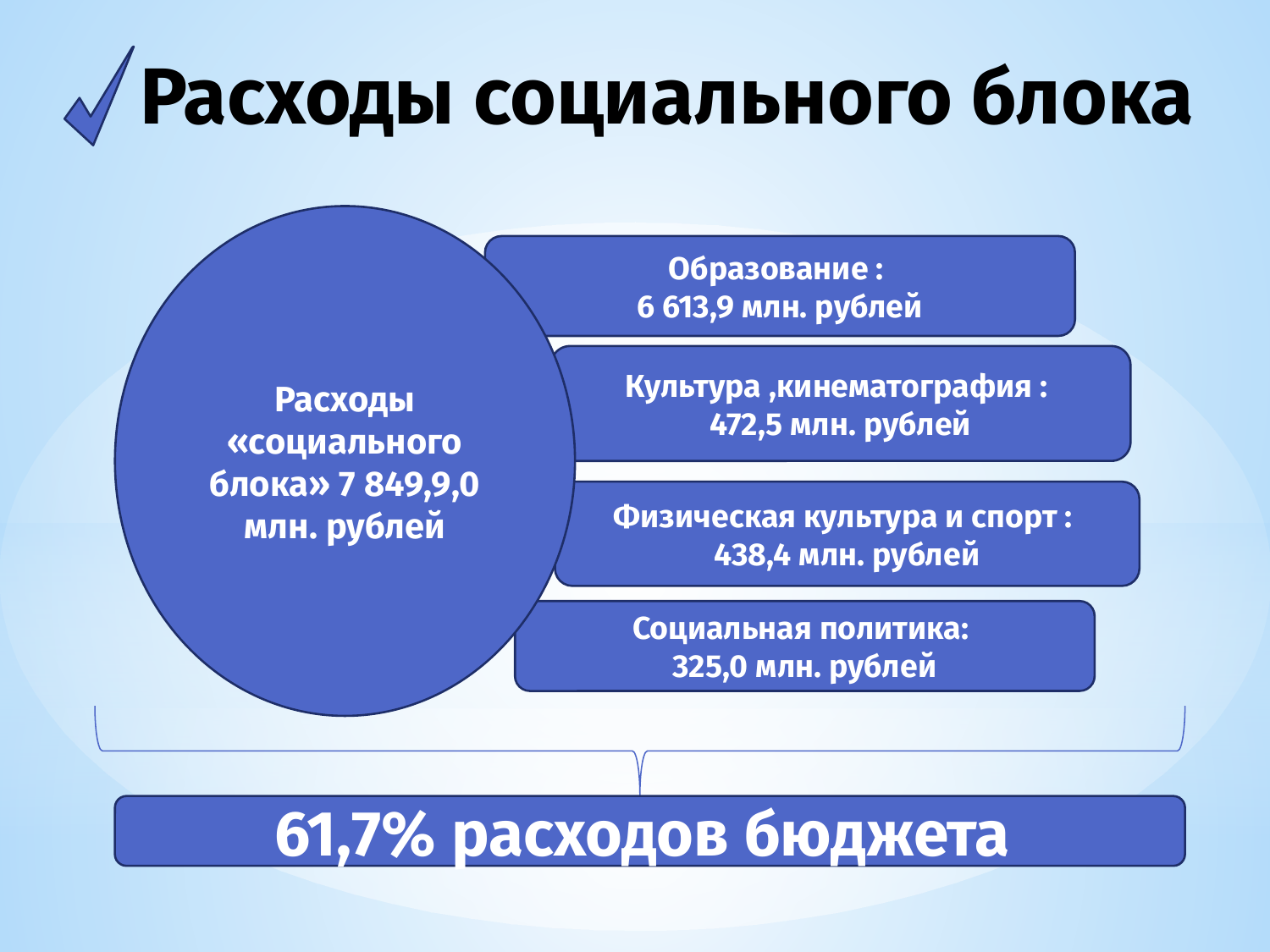

# Расходы социального блока

Расходы «социального блока» 7 849,9,0 млн. рублей

Образование :
6 613,9 млн. рублей

Культура ,кинематография :
472,5 млн. рублей
Физическая культура и спорт :
438,4 млн. рублей
Социальная политика:
325,0 млн. рублей
61,7% расходов бюджета